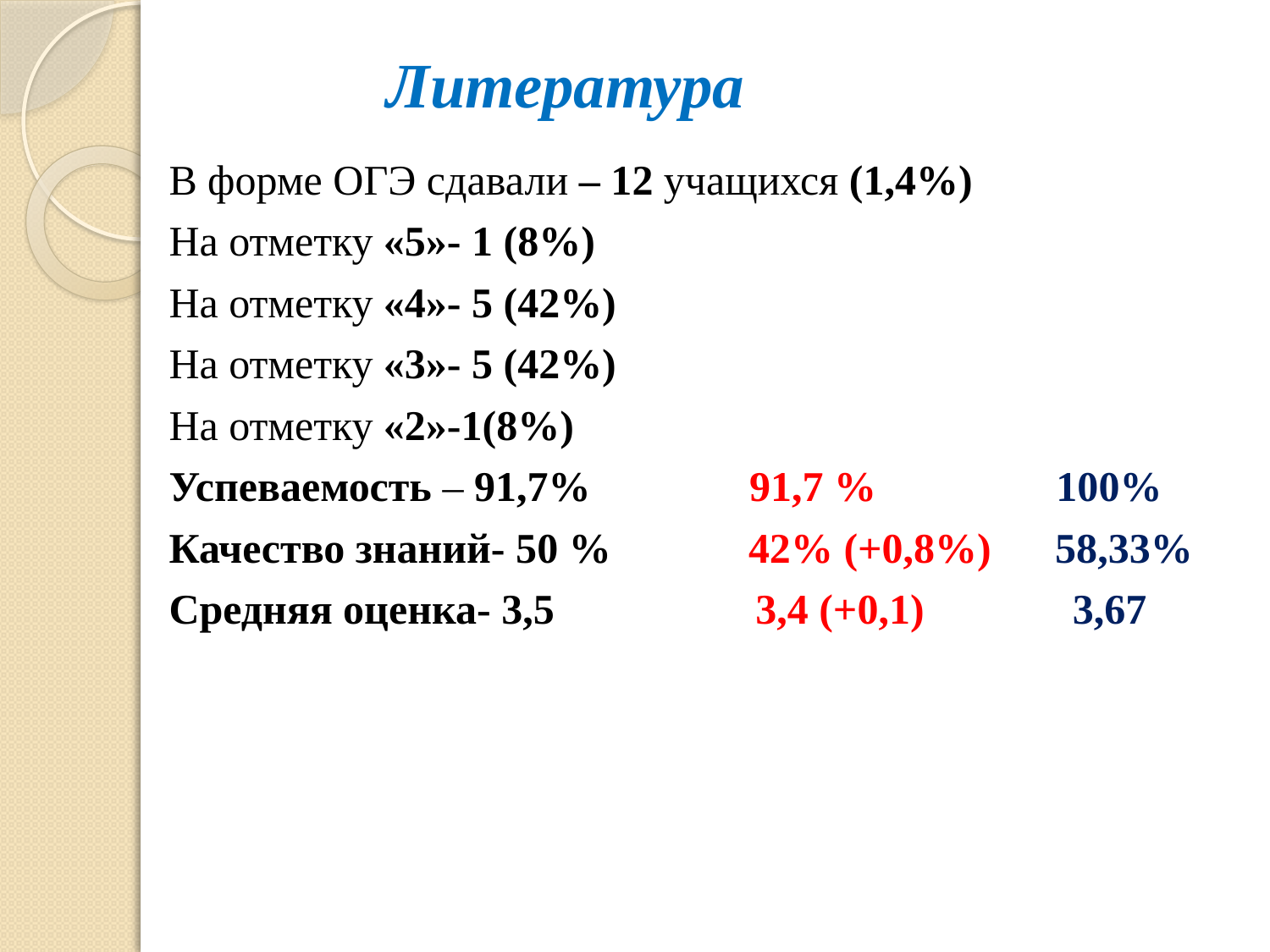

# Литература
В форме ОГЭ сдавали – 12 учащихся (1,4%)
На отметку «5»- 1 (8%)
На отметку «4»- 5 (42%)
На отметку «3»- 5 (42%)
На отметку «2»-1(8%)
Успеваемость – 91,7%               91,7 %                 100%
Качество знаний- 50 %             42% (+0,8%)      58,33%
Средняя оценка- 3,5                   3,4 (+0,1)              3,67